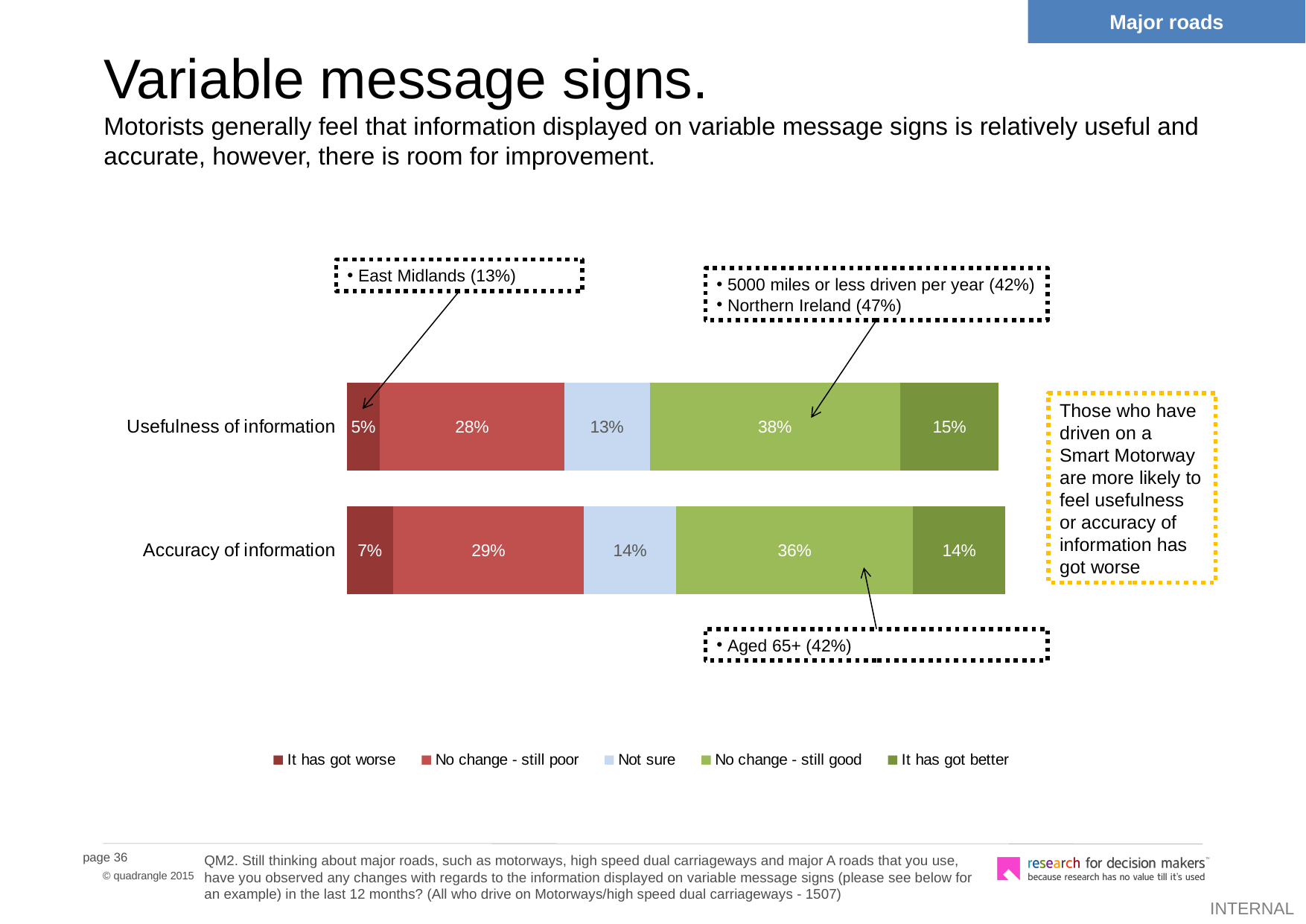

Major roads

# Variable message signs. Motorists generally feel that information displayed on variable message signs is relatively useful and accurate, however, there is room for improvement.

East Midlands (13%)
5000 miles or less driven per year (42%)
Northern Ireland (47%)

### Chart

| Category | It has got worse | No change - still poor | Not sure | No change - still good | It has got better |
|---|---|---|---|---|---|
|  | None | None | None | None | None |
| Accuracy of information | 0.07000000000000002 | 0.2900000000000003 | 0.14 | 0.3600000000000003 | 0.14 |
| Usefulness of information | 0.05 | 0.2800000000000001 | 0.13 | 0.38000000000000067 | 0.15000000000000024 |
Those who have driven on a Smart Motorway are more likely to feel usefulness or accuracy of information has got worse
Aged 65+ (42%)
QM2. Still thinking about major roads, such as motorways, high speed dual carriageways and major A roads that you use, have you observed any changes with regards to the information displayed on variable message signs (please see below for an example) in the last 12 months? (All who drive on Motorways/high speed dual carriageways - 1507)